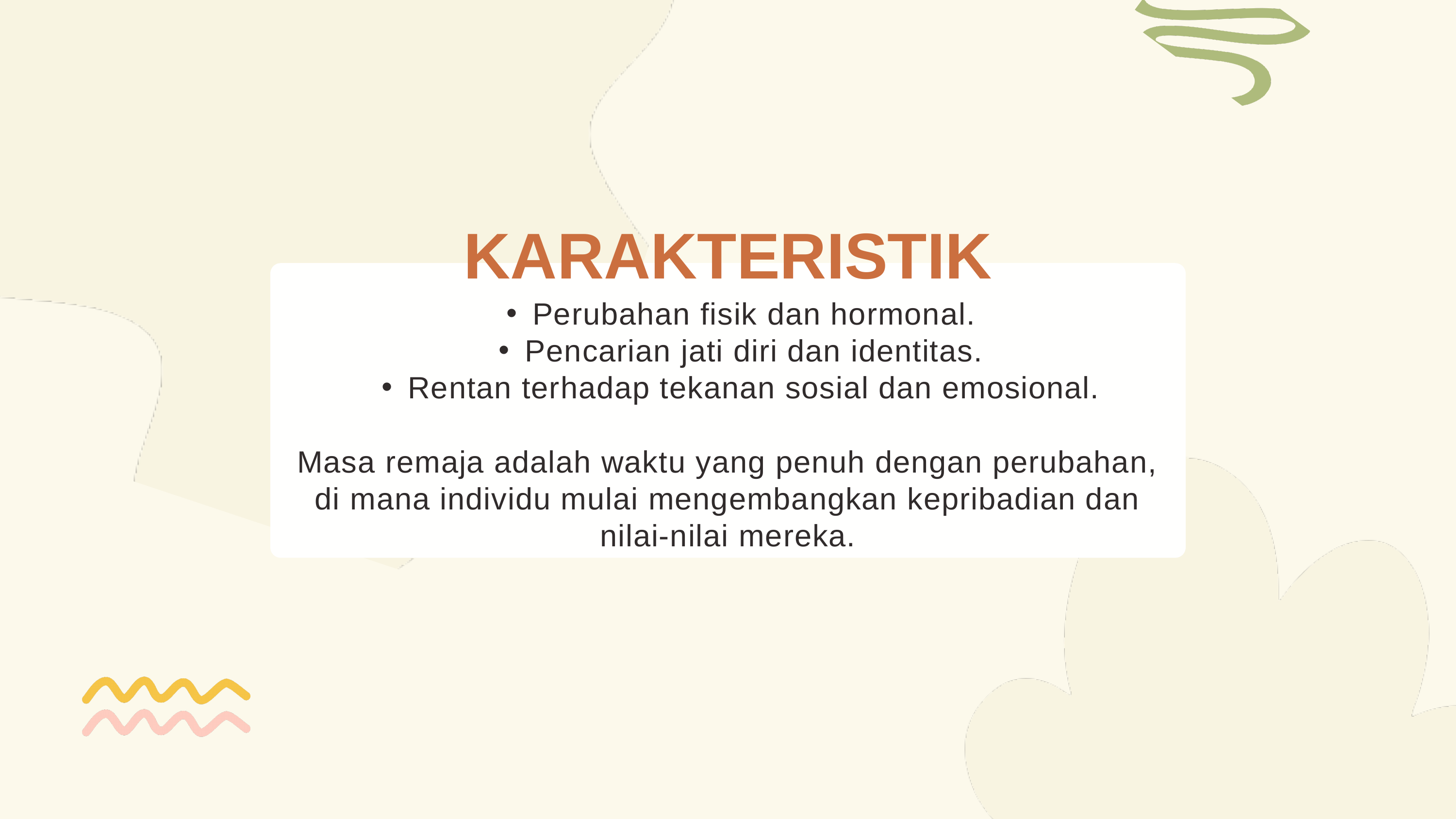

KARAKTERISTIK

Perubahan fisik dan hormonal.
Pencarian jati diri dan identitas.
Rentan terhadap tekanan sosial dan emosional.

Masa remaja adalah waktu yang penuh dengan perubahan, di mana individu mulai mengembangkan kepribadian dan nilai-nilai mereka.